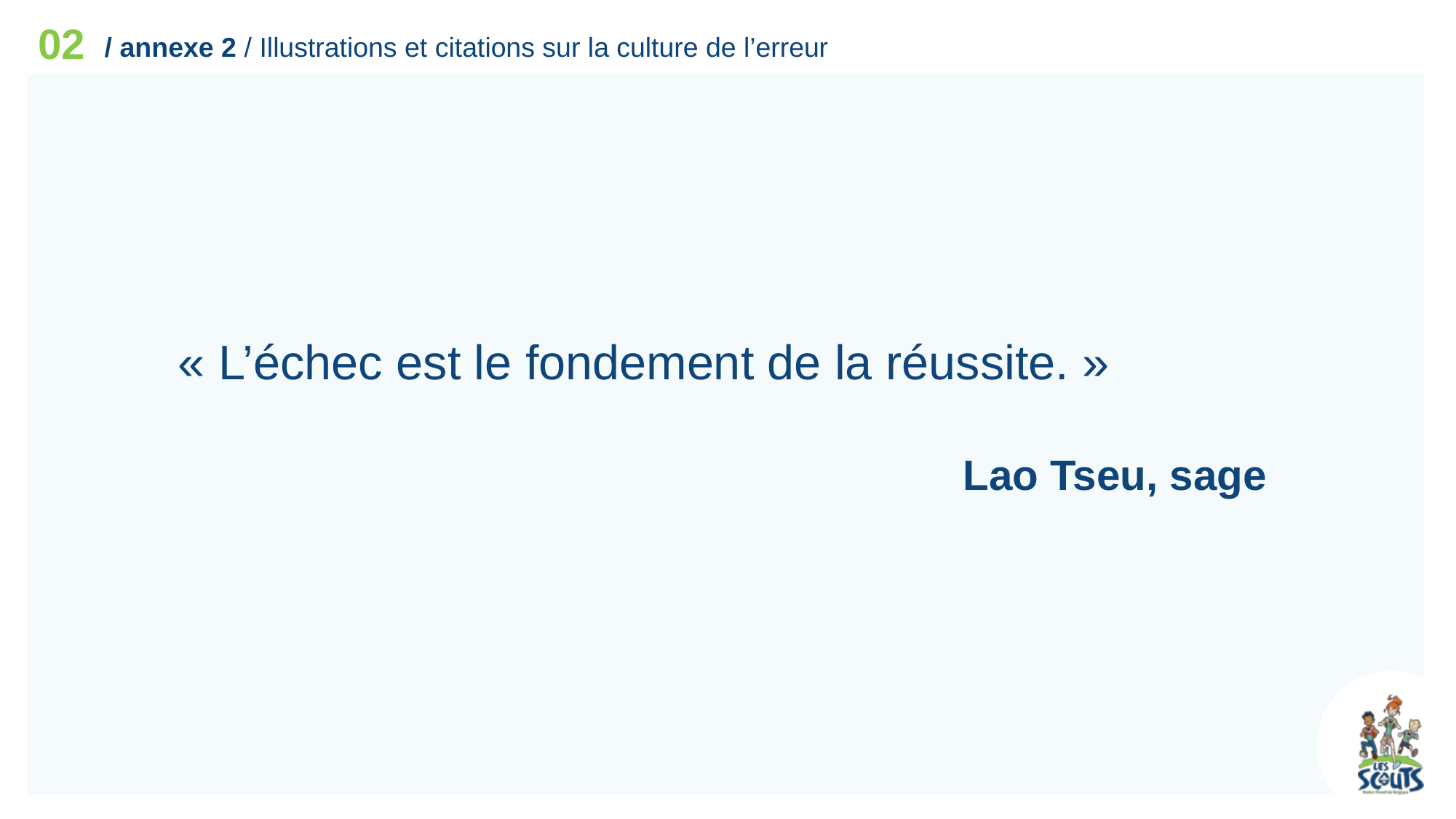

02
/ annexe 2 / Illustrations et citations sur la culture de l’erreur
« L’échec est le fondement de la réussite. »

Lao Tseu, sage